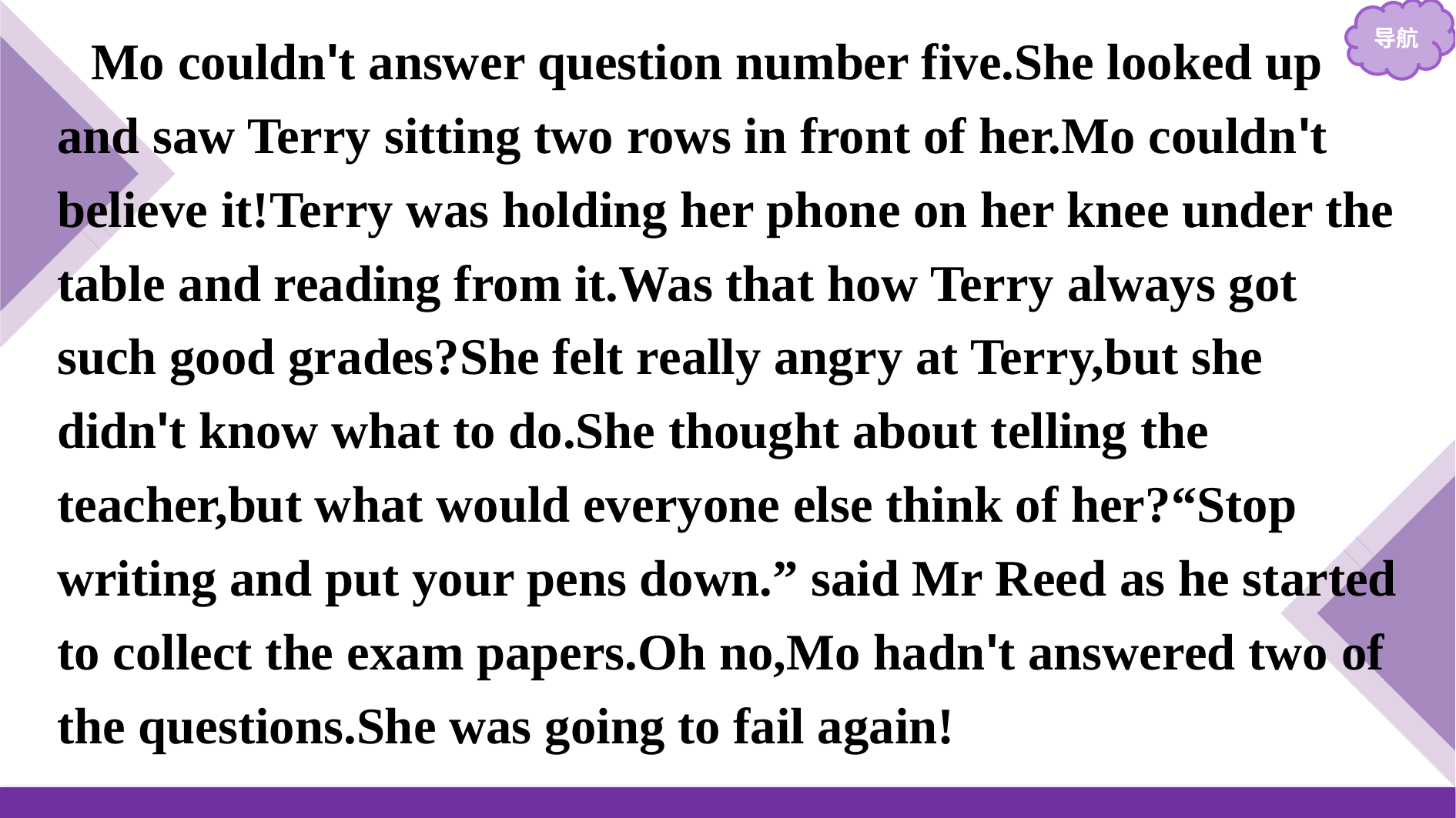

Mo couldn't answer question number five.She looked up and saw Terry sitting two rows in front of her.Mo couldn't believe it!Terry was holding her phone on her knee under the table and reading from it.Was that how Terry always got such good grades?She felt really angry at Terry,but she didn't know what to do.She thought about telling the teacher,but what would everyone else think of her?“Stop writing and put your pens down.” said Mr Reed as he started to collect the exam papers.Oh no,Mo hadn't answered two of the questions.She was going to fail again!